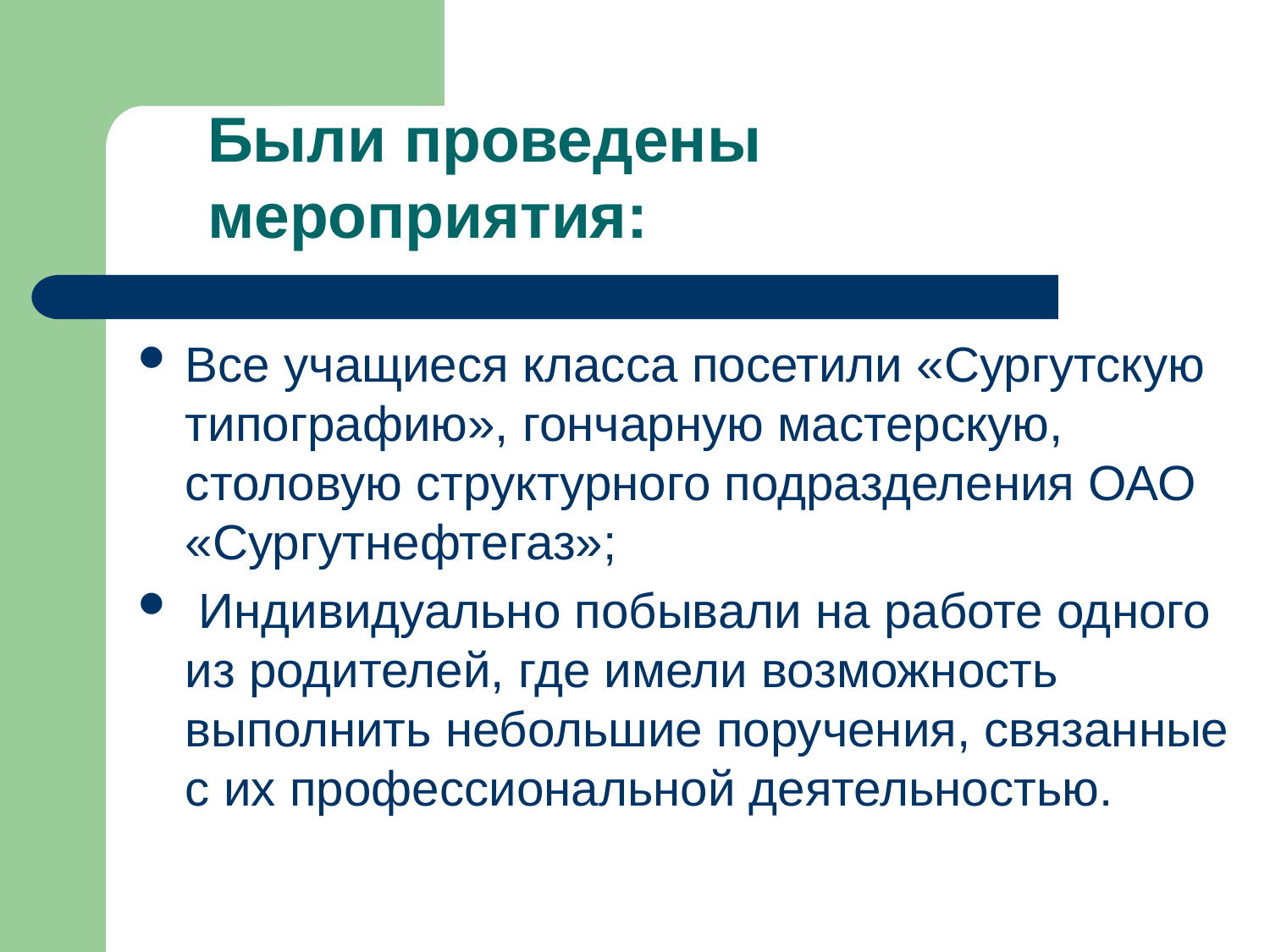

Были проведены мероприятия:
Все учащиеся класса посетили «Сургутскую типографию», гончарную мастерскую, столовую структурного подразделения ОАО «Сургутнефтегаз»;
 Индивидуально побывали на работе одного из родителей, где имели возможность выполнить небольшие поручения, связанные с их профессиональной деятельностью.